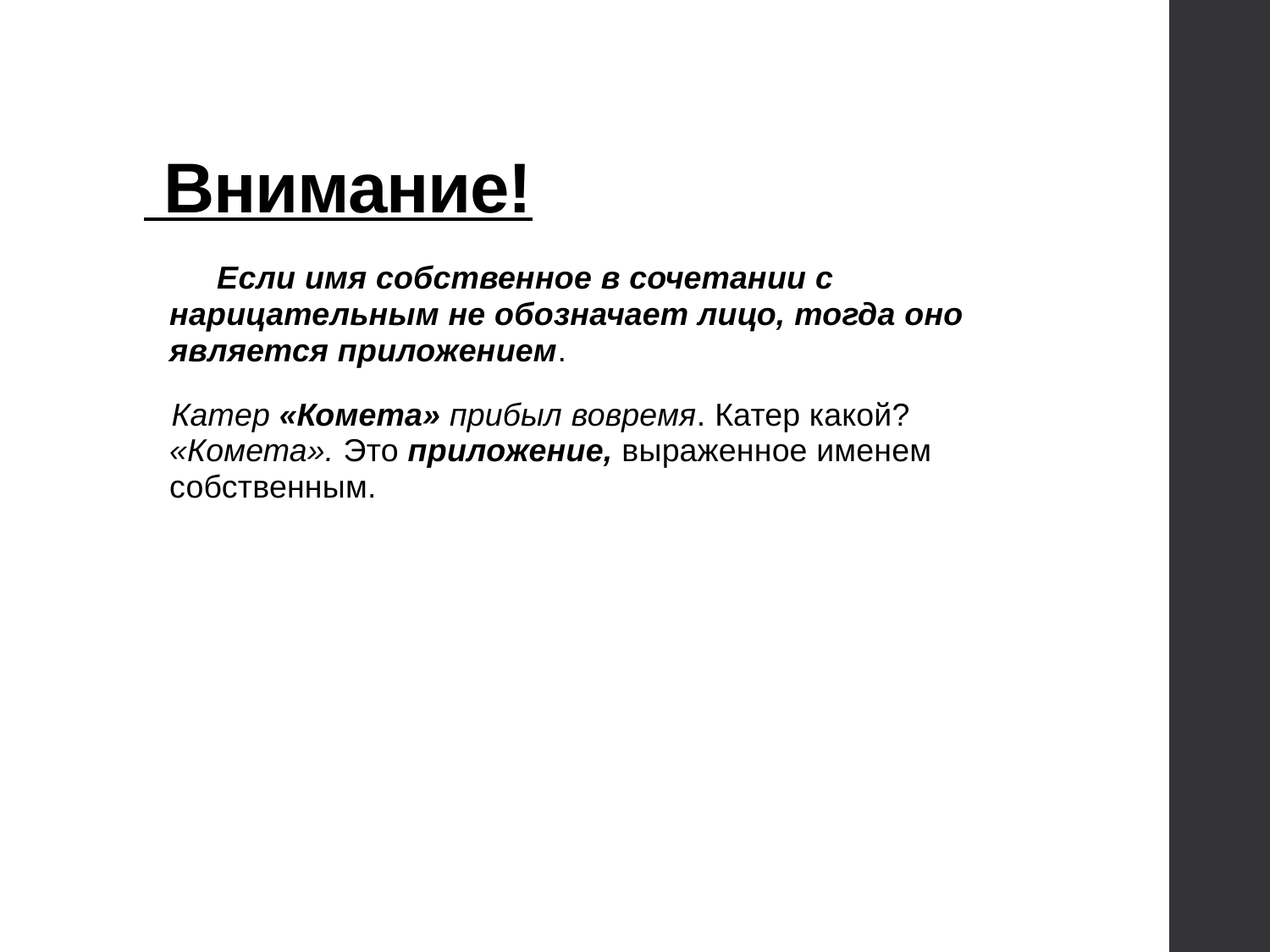

# Внимание!
        Если имя собственное в сочетании с нарицательным не обозначает лицо, тогда оно является приложением.
   Катер «Комета» прибыл вовремя. Катер какой? «Комета». Это приложение, выраженное именем собственным.